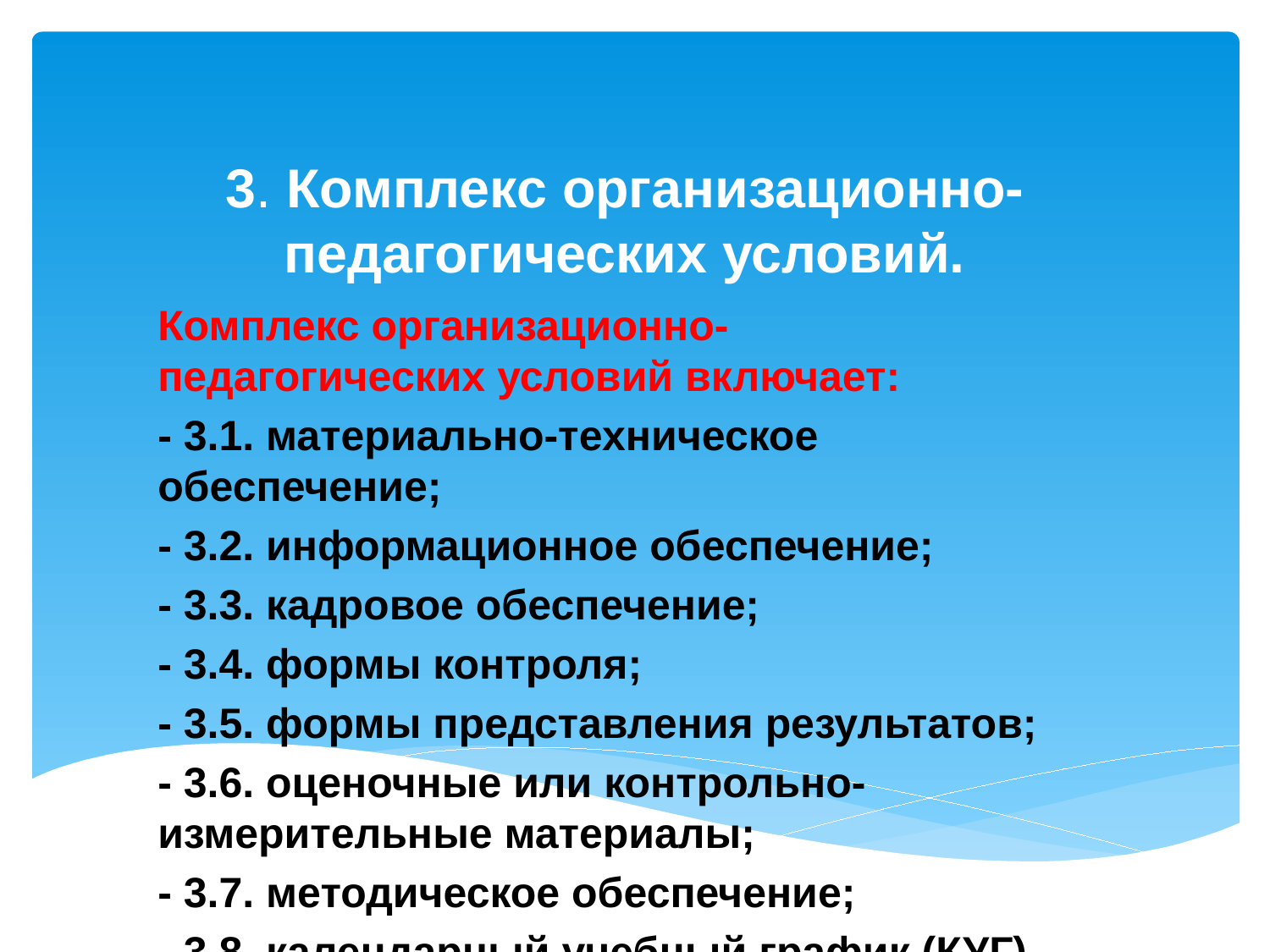

# 3. Комплекс организационно-педагогических условий.
Комплекс организационно-педагогических условий включает:
- 3.1. материально-техническое обеспечение;
- 3.2. информационное обеспечение;
- 3.3. кадровое обеспечение;
- 3.4. формы контроля;
- 3.5. формы представления результатов;
- 3.6. оценочные или контрольно-измерительные материалы;
- 3.7. методическое обеспечение;
- 3.8. календарный учебный график (КУГ).